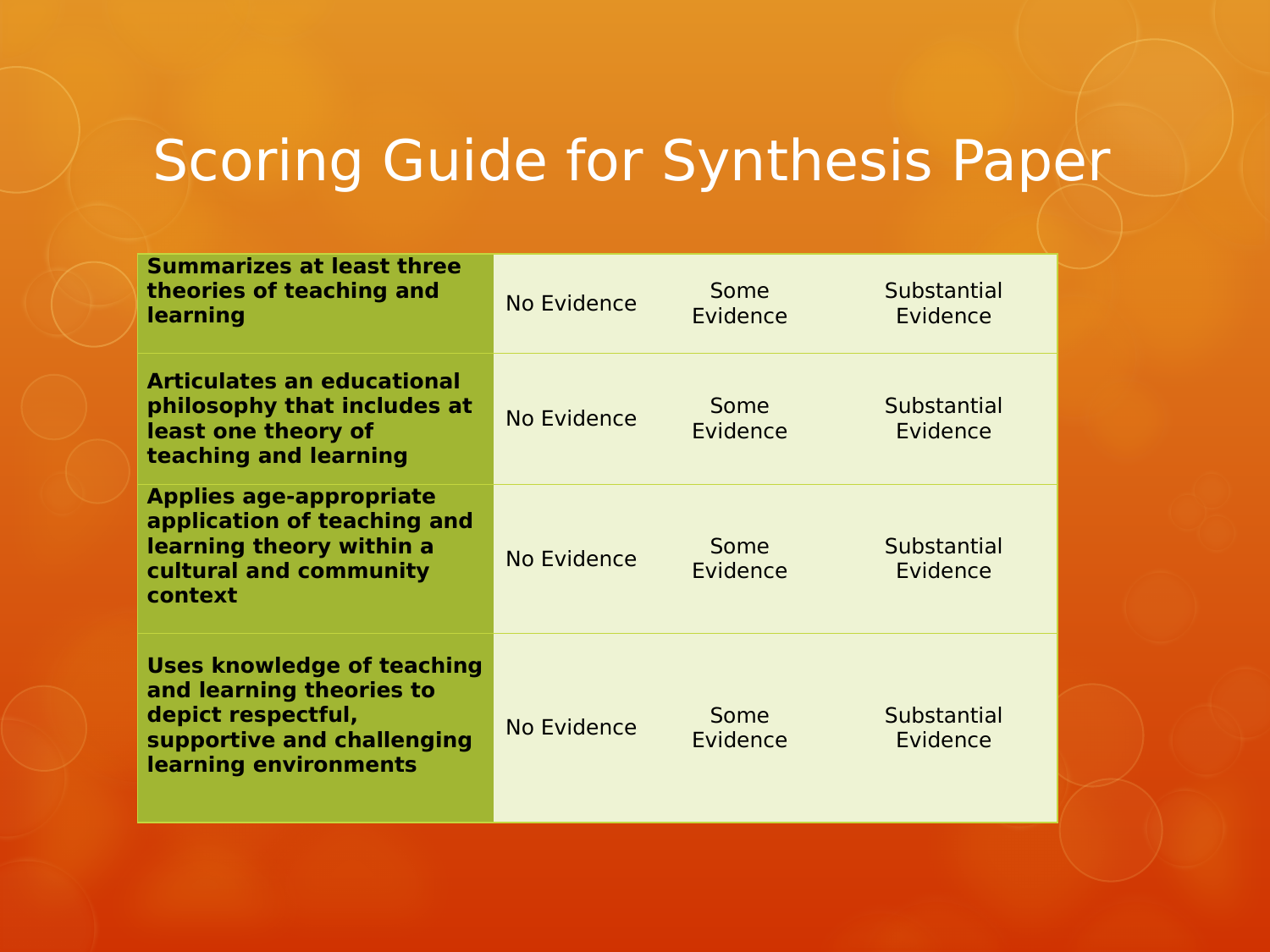

# Scoring Guide for Synthesis Paper
| Summarizes at least three theories of teaching and learning | No Evidence | Some Evidence | Substantial Evidence |
| --- | --- | --- | --- |
| Articulates an educational philosophy that includes at least one theory of teaching and learning | No Evidence | Some Evidence | Substantial Evidence |
| Applies age-appropriate application of teaching and learning theory within a cultural and community context | No Evidence | Some Evidence | Substantial Evidence |
| Uses knowledge of teaching and learning theories to depict respectful, supportive and challenging learning environments | No Evidence | Some Evidence | Substantial Evidence |